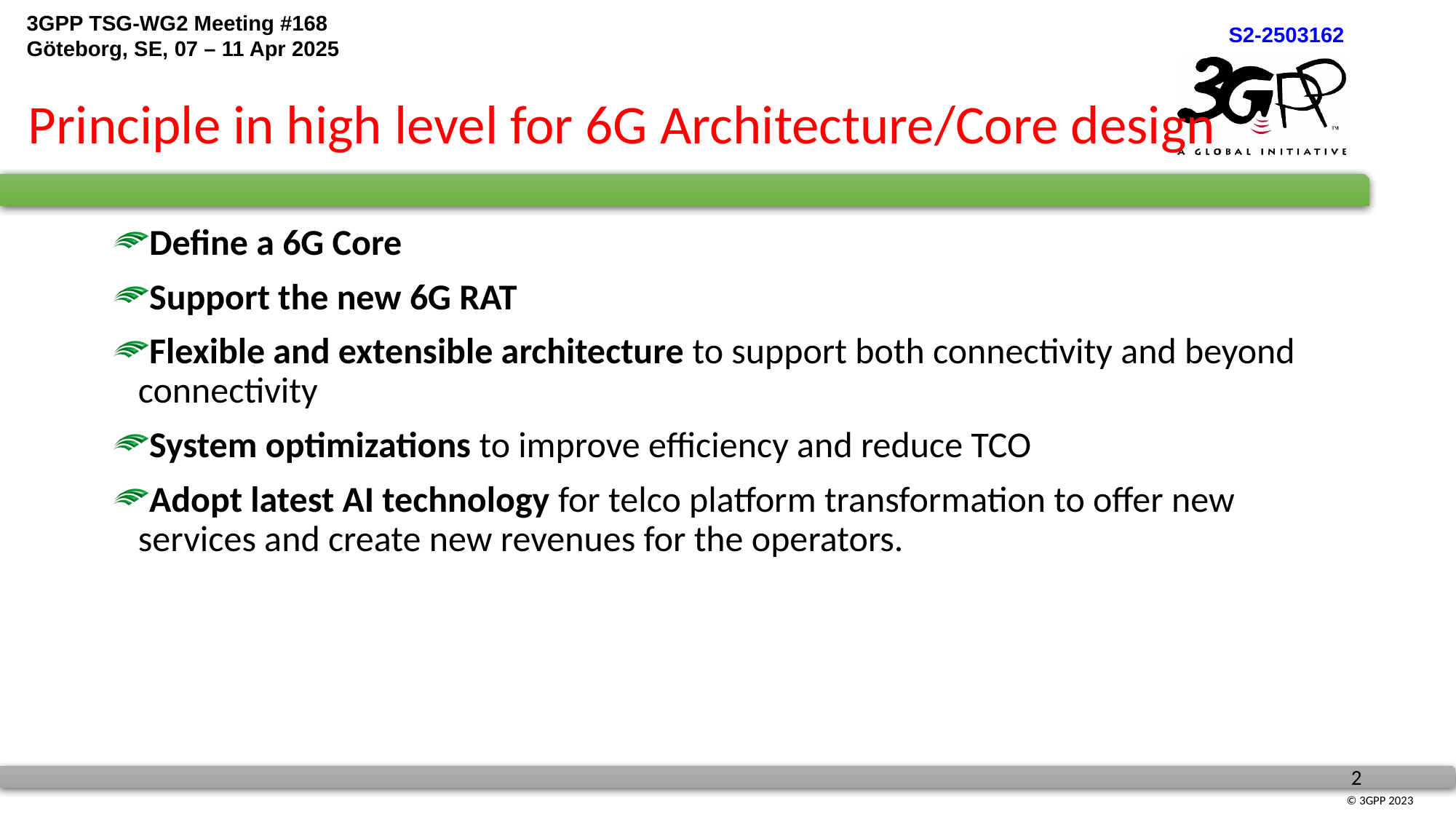

# Principle in high level for 6G Architecture/Core design
Define a 6G Core
Support the new 6G RAT
Flexible and extensible architecture to support both connectivity and beyond connectivity
System optimizations to improve efficiency and reduce TCO
Adopt latest AI technology for telco platform transformation to offer new services and create new revenues for the operators.